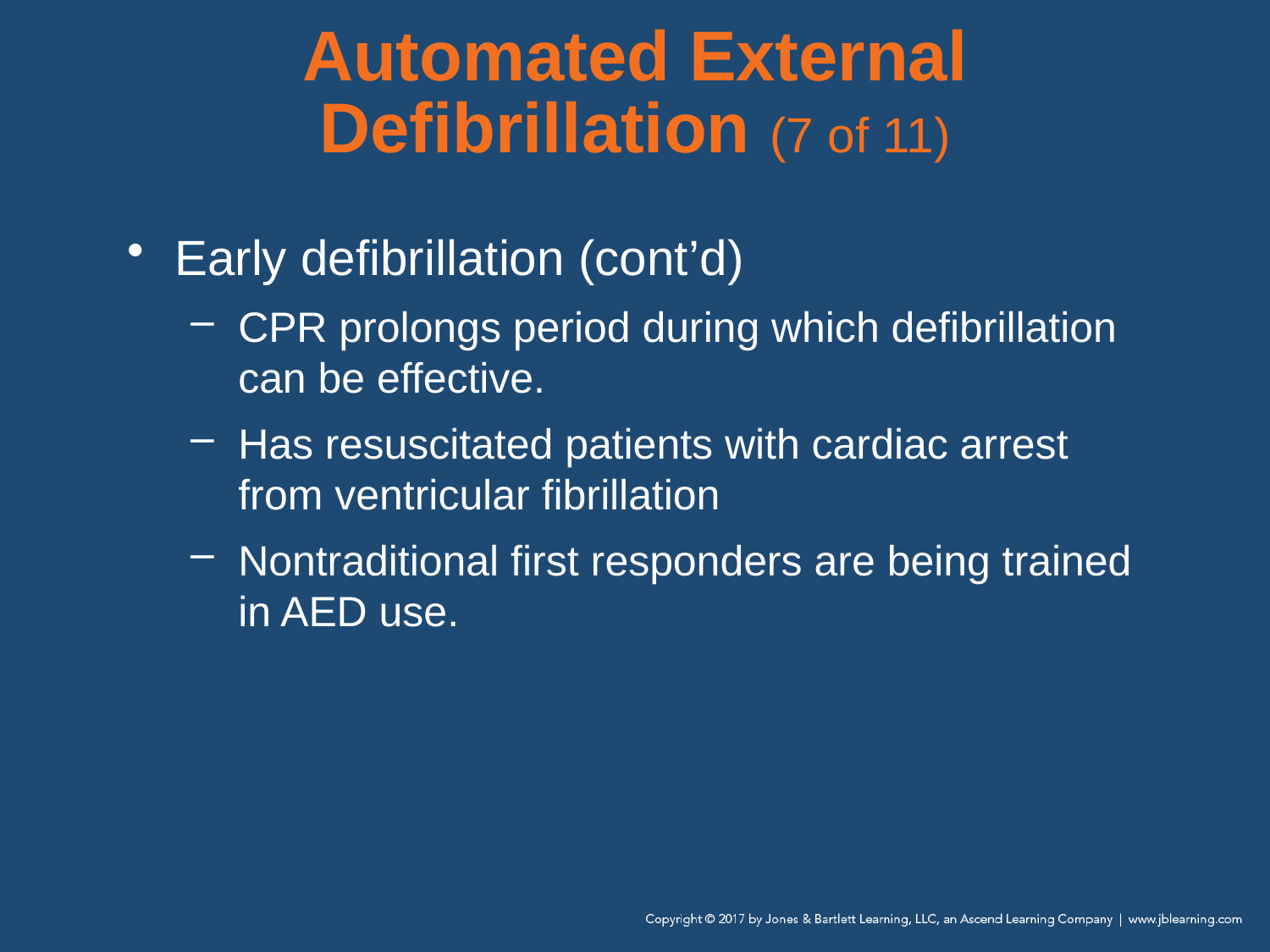

# Automated External Defibrillation (7 of 11)
Early defibrillation (cont’d)
CPR prolongs period during which defibrillation can be effective.
Has resuscitated patients with cardiac arrest from ventricular fibrillation
Nontraditional first responders are being trained in AED use.